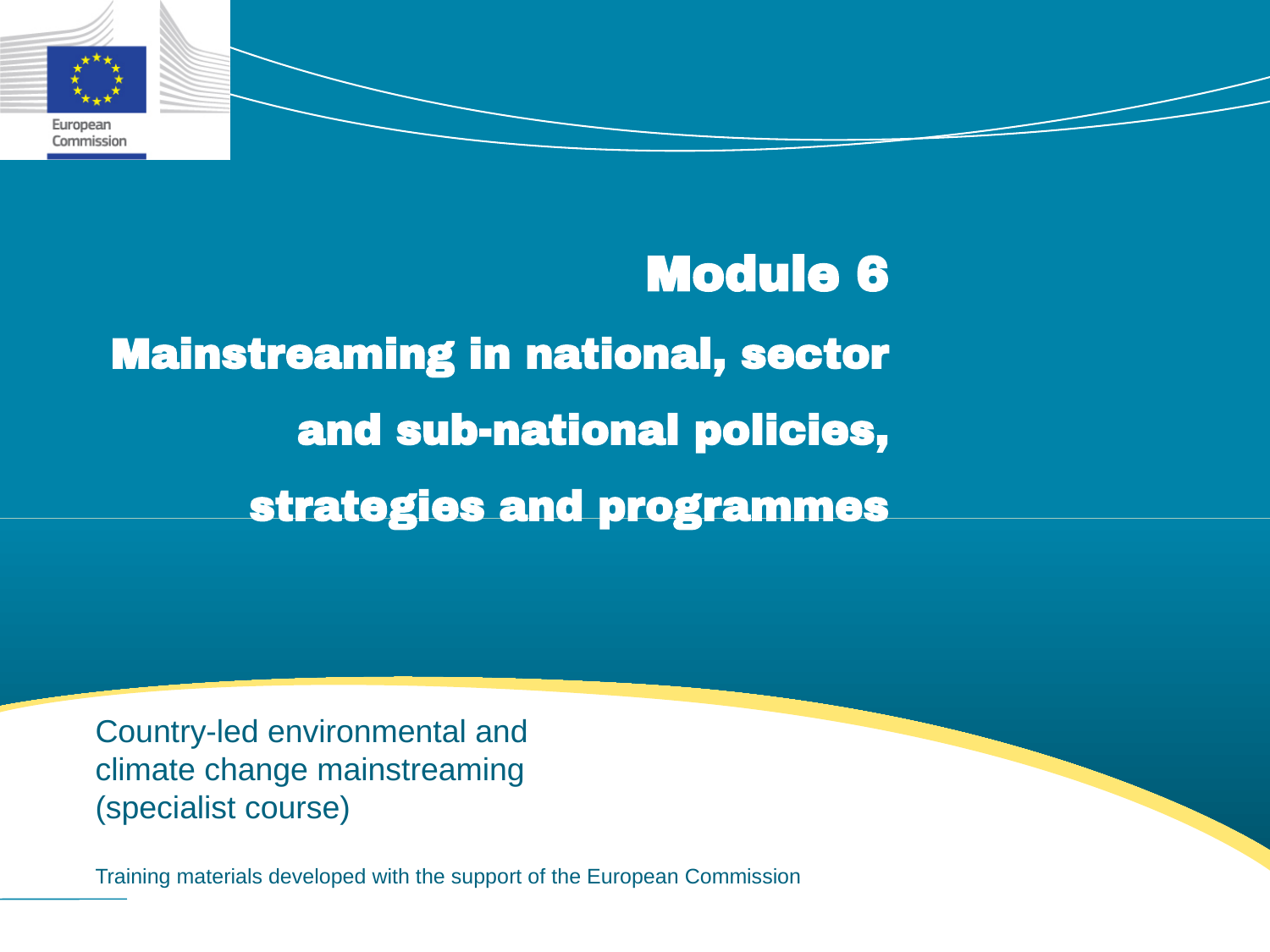

# Module 6 Mainstreaming in national, sector and sub-national policies, strategies and programmes
Country-led environmental and climate change mainstreaming (specialist course)
Training materials developed with the support of the European Commission